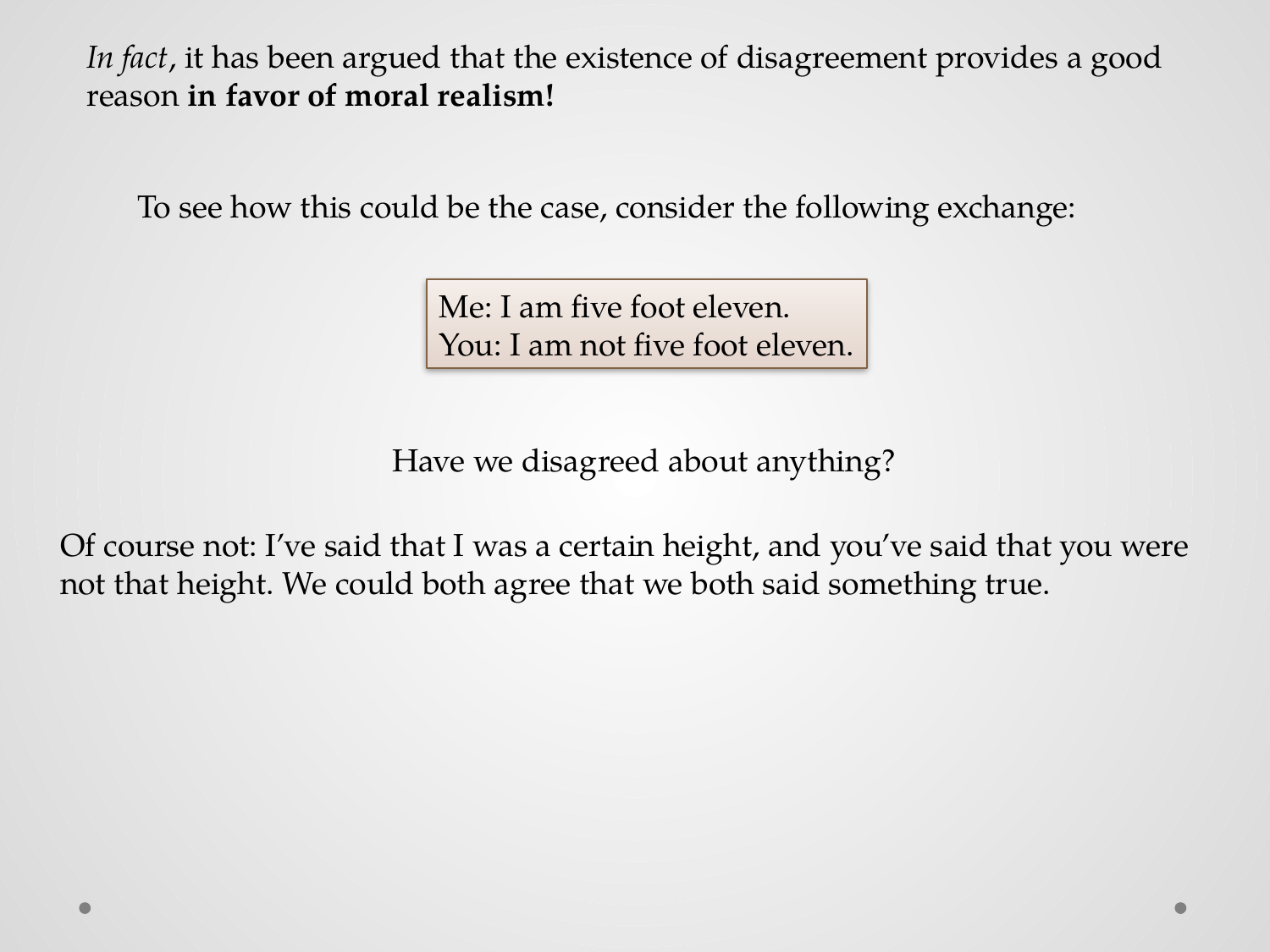

In fact, it has been argued that the existence of disagreement provides a good reason in favor of moral realism!
To see how this could be the case, consider the following exchange:
Me: I am five foot eleven.
You: I am not five foot eleven.
Have we disagreed about anything?
Of course not: I’ve said that I was a certain height, and you’ve said that you were not that height. We could both agree that we both said something true.